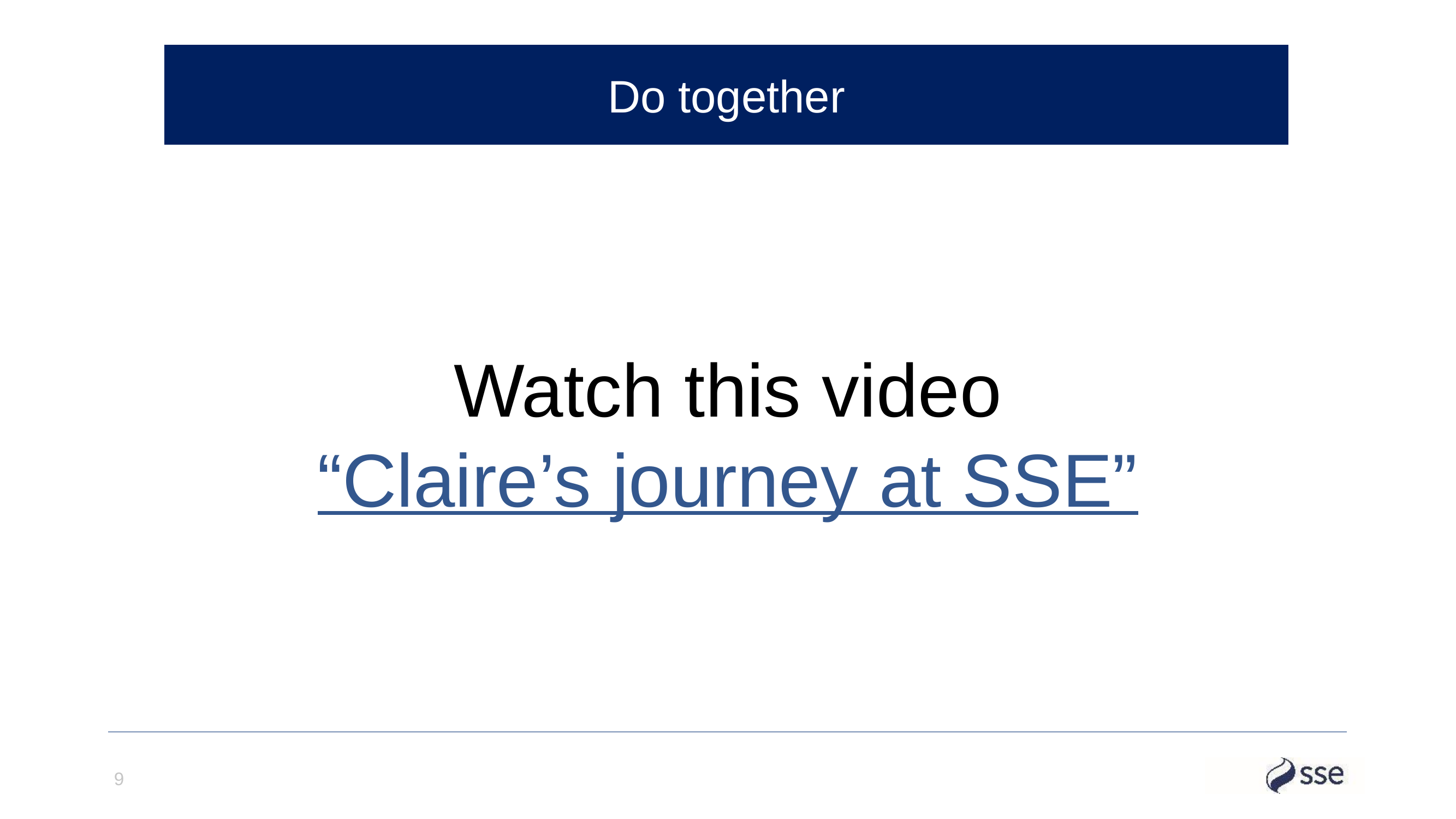

Do together
Watch this video
“Claire’s journey at SSE”
9